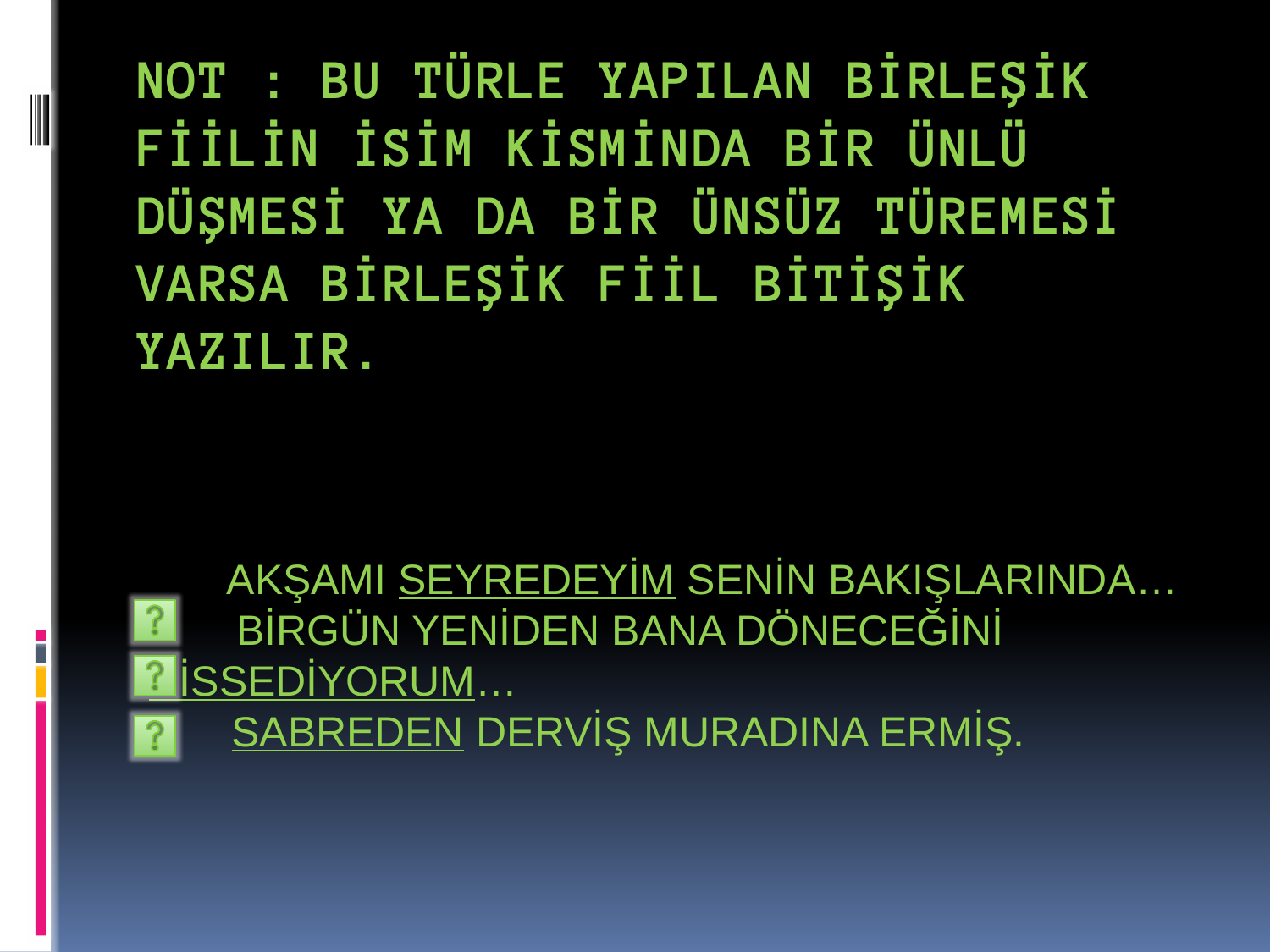

# Not : bu türle yapılan birleşik fiilin isim kisminda bir ünlü düşmesi ya da bir ünsüz türemesi varsa birleşik fiil bitişik yazılır.
        AKŞAMI SEYREDEYİM SENİN BAKIŞLARINDA…
         BİRGÜN YENİDEN BANA DÖNECEĞİNİ HİSSEDİYORUM…
       SABREDEN DERVİŞ MURADINA ERMİŞ.